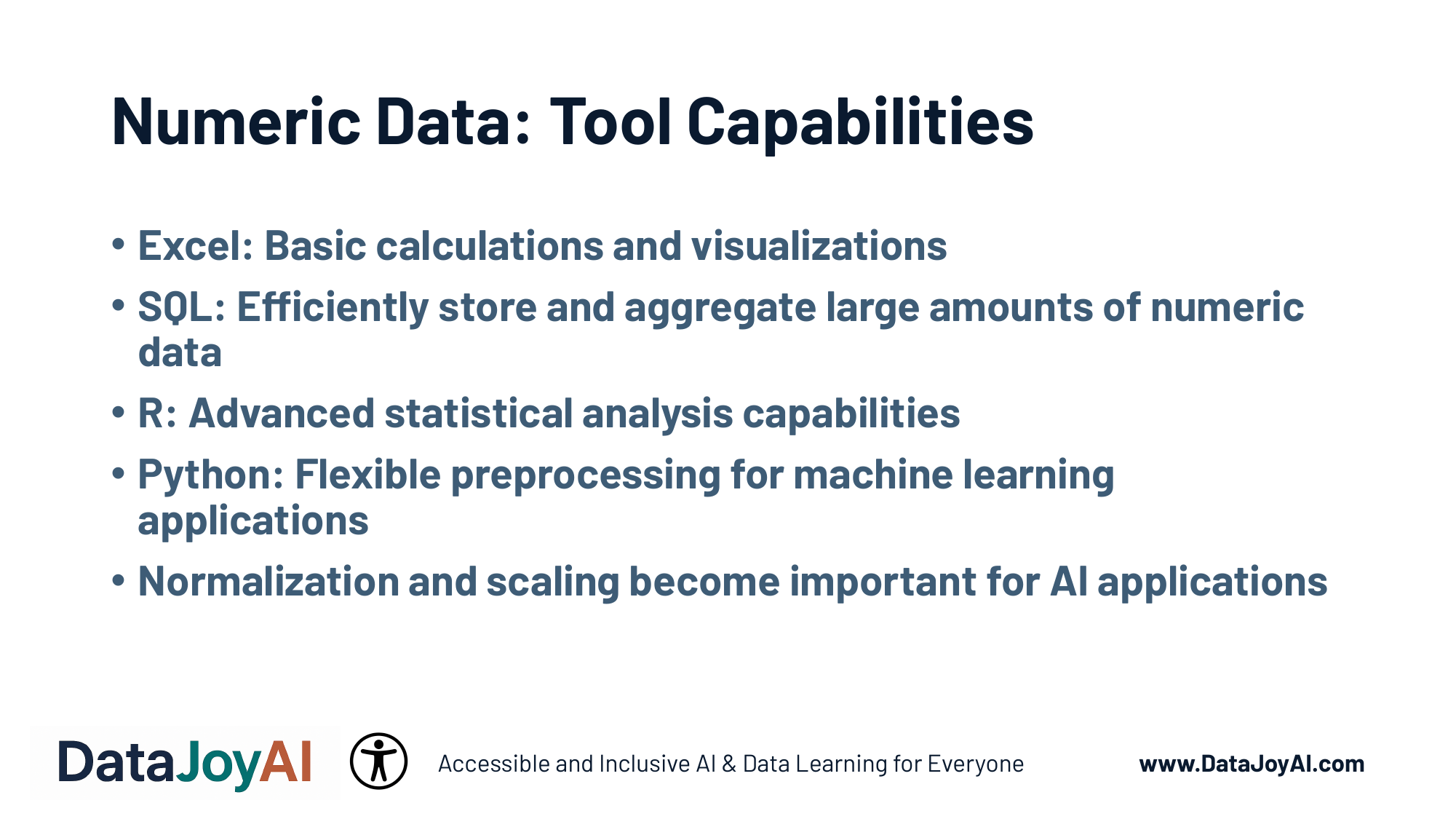

# Numeric Data: Tool Capabilities
Excel: Basic calculations and visualizations
SQL: Efficiently store and aggregate large amounts of numeric data
R: Advanced statistical analysis capabilities
Python: Flexible preprocessing for machine learning applications
Normalization and scaling become important for AI applications